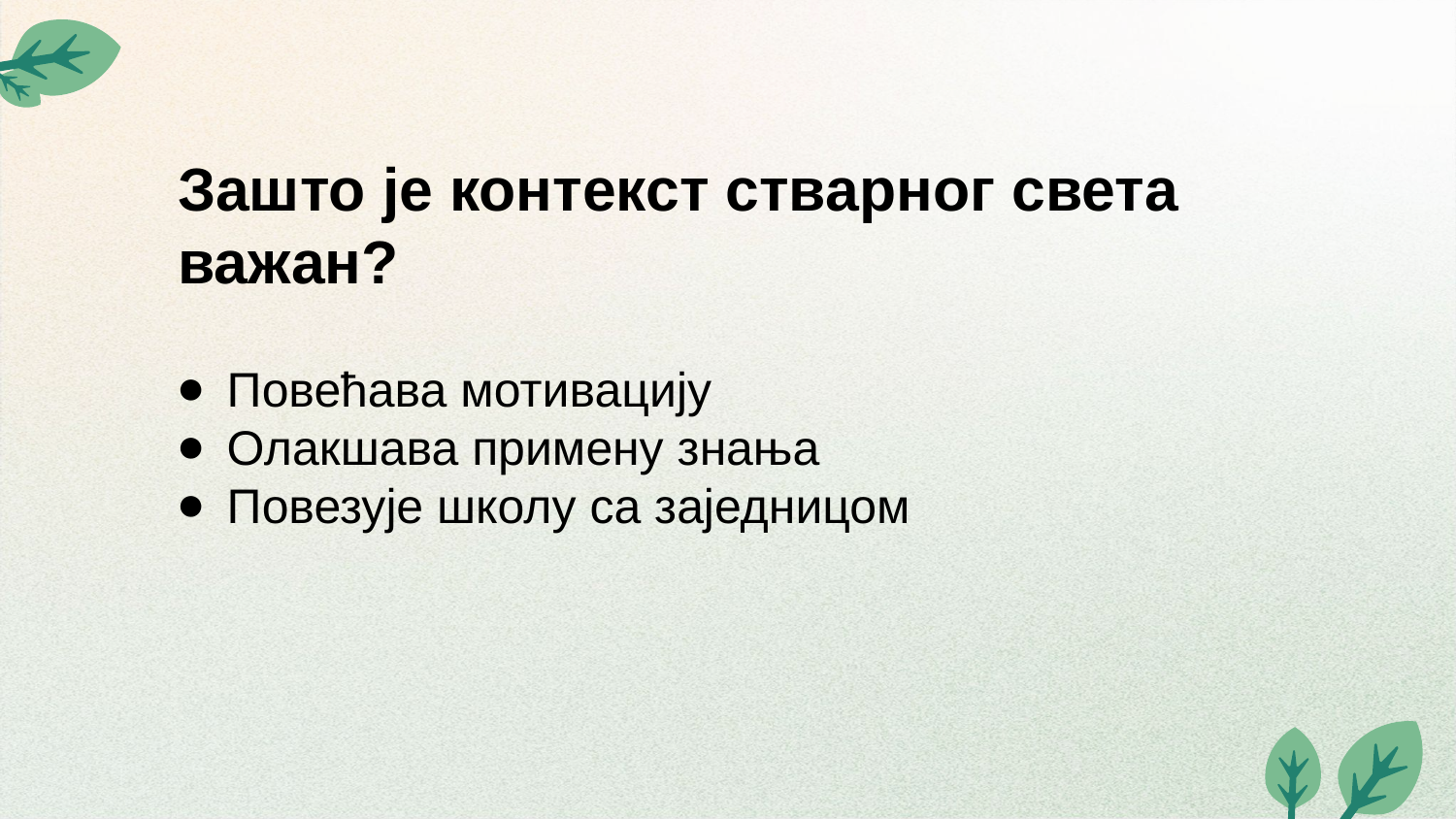

# Зашто је контекст стварног света важан?
Повећава мотивацију
Олакшава примену знања
Повезује школу са заједницом